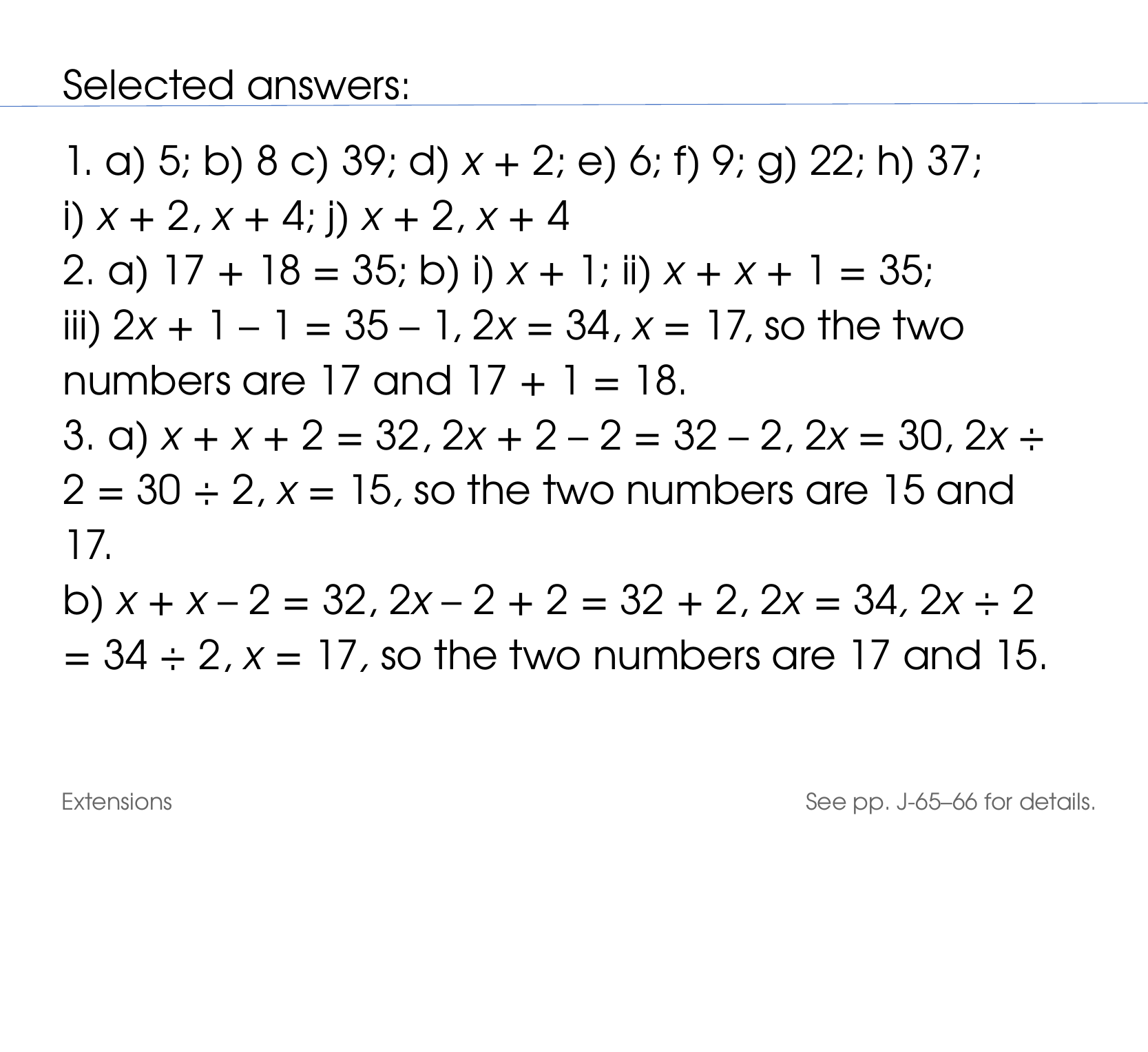

Selected answers:
1. a) 5; b) 8 c) 39; d) x + 2; e) 6; f) 9; g) 22; h) 37;
​i) x + 2, x + 4; j) x + 2, x + 4
2. a) 17 + 18 = 35; b) i) x + 1; ii) x + x + 1 = 35;
​iii) 2x + 1 – 1 = 35 – 1, 2x = 34, x = 17, so the two numbers are 17 and 17 + 1 = 18.
​3. a) x + x + 2 = 32, 2x + 2 – 2 = 32 – 2, 2x = 30, 2x ÷ 2 = 30 ÷ 2, x = 15, so the two numbers are 15 and 17.
b) x + x – 2 = 32, 2x – 2 + 2 = 32 + 2, 2x = 34, 2x ÷ 2
​= 34 ÷ 2, x = 17, so the two numbers are 17 and 15.
Extensions
See pp. J-65–66 for details.